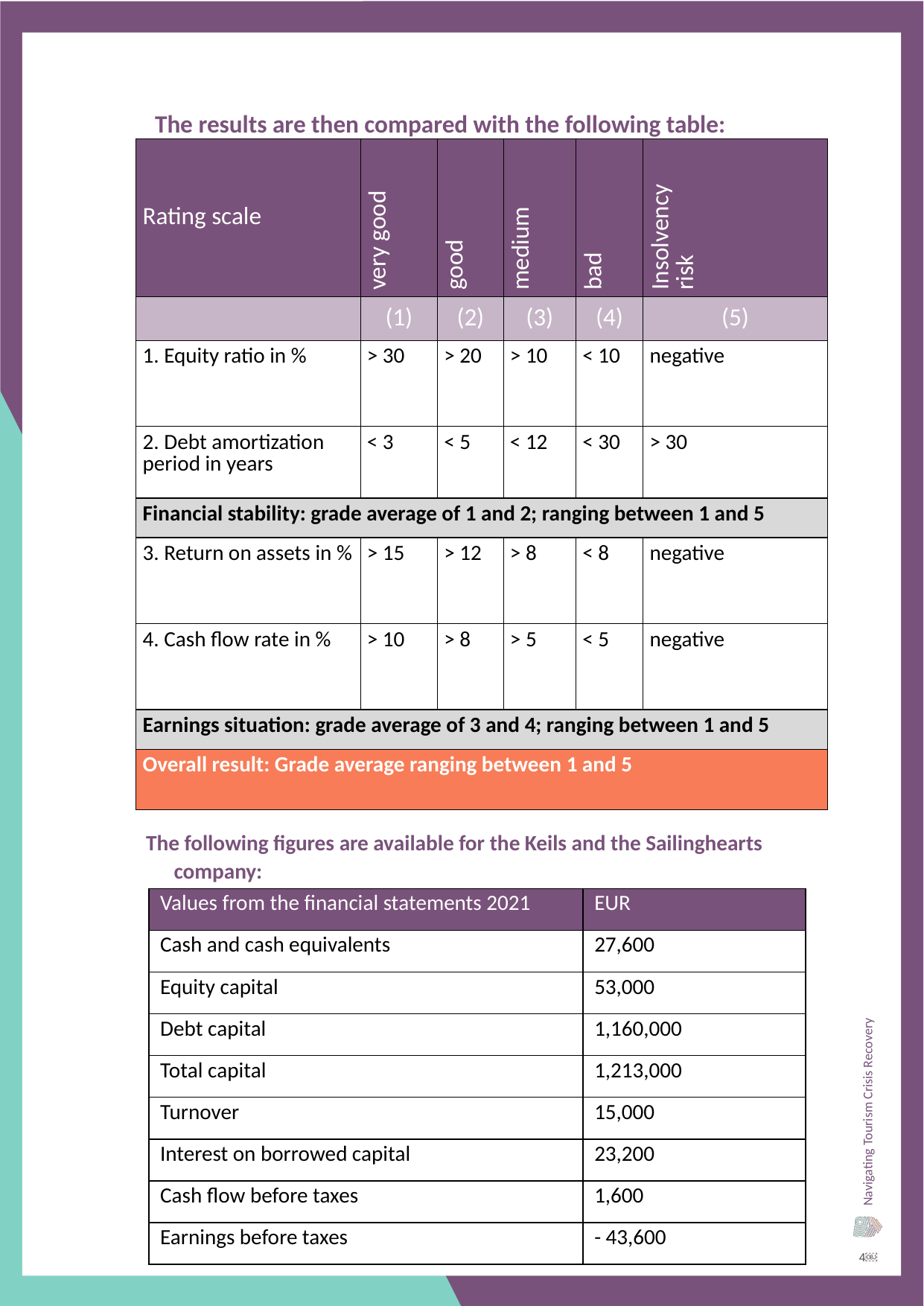

The results are then compared with the following table:
| Rating scale | very good | good | medium | bad | Insolvency risk |
| --- | --- | --- | --- | --- | --- |
|  | (1) | (2) | (3) | (4) | (5) |
| 1. Equity ratio in % | > 30 | > 20 | > 10 | < 10 | negative |
| 2. Debt amortization period in years | < 3 | < 5 | < 12 | < 30 | > 30 |
| Financial stability: grade average of 1 and 2; ranging between 1 and 5 |  |  |  |  |  |
| 3. Return on assets in % | > 15 | > 12 | > 8 | < 8 | negative |
| 4. Cash flow rate in % | > 10 | > 8 | > 5 | < 5 | negative |
| Earnings situation: grade average of 3 and 4; ranging between 1 and 5 |  |  |  |  |  |
| Overall result: Grade average ranging between 1 and 5 |  |  |  |  |  |

The following figures are available for the Keils and the Sailinghearts company:

| Values from the financial statements 2021 | EUR |
| --- | --- |
| Cash and cash equivalents | 27,600 |
| Equity capital | 53,000 |
| Debt capital | 1,160,000 |
| Total capital | 1,213,000 |
| Turnover | 15,000 |
| Interest on borrowed capital | 23,200 |
| Cash flow before taxes | 1,600 |
| Earnings before taxes | - 43,600 |